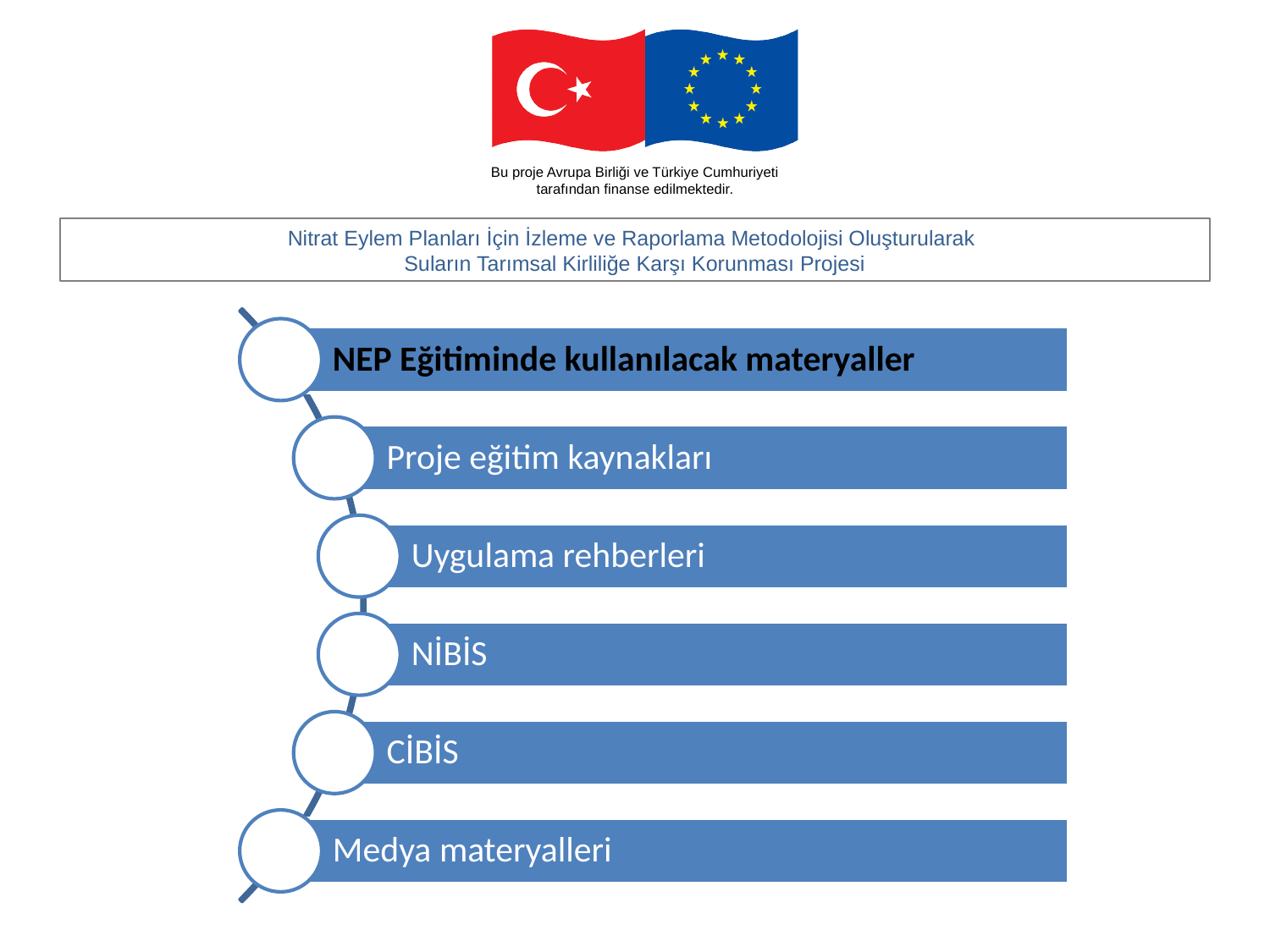

#
NEP Eğitiminde kullanılacak materyaller
Proje eğitim kaynakları
Uygulama rehberleri
NİBİS
CİBİS
Medya materyalleri